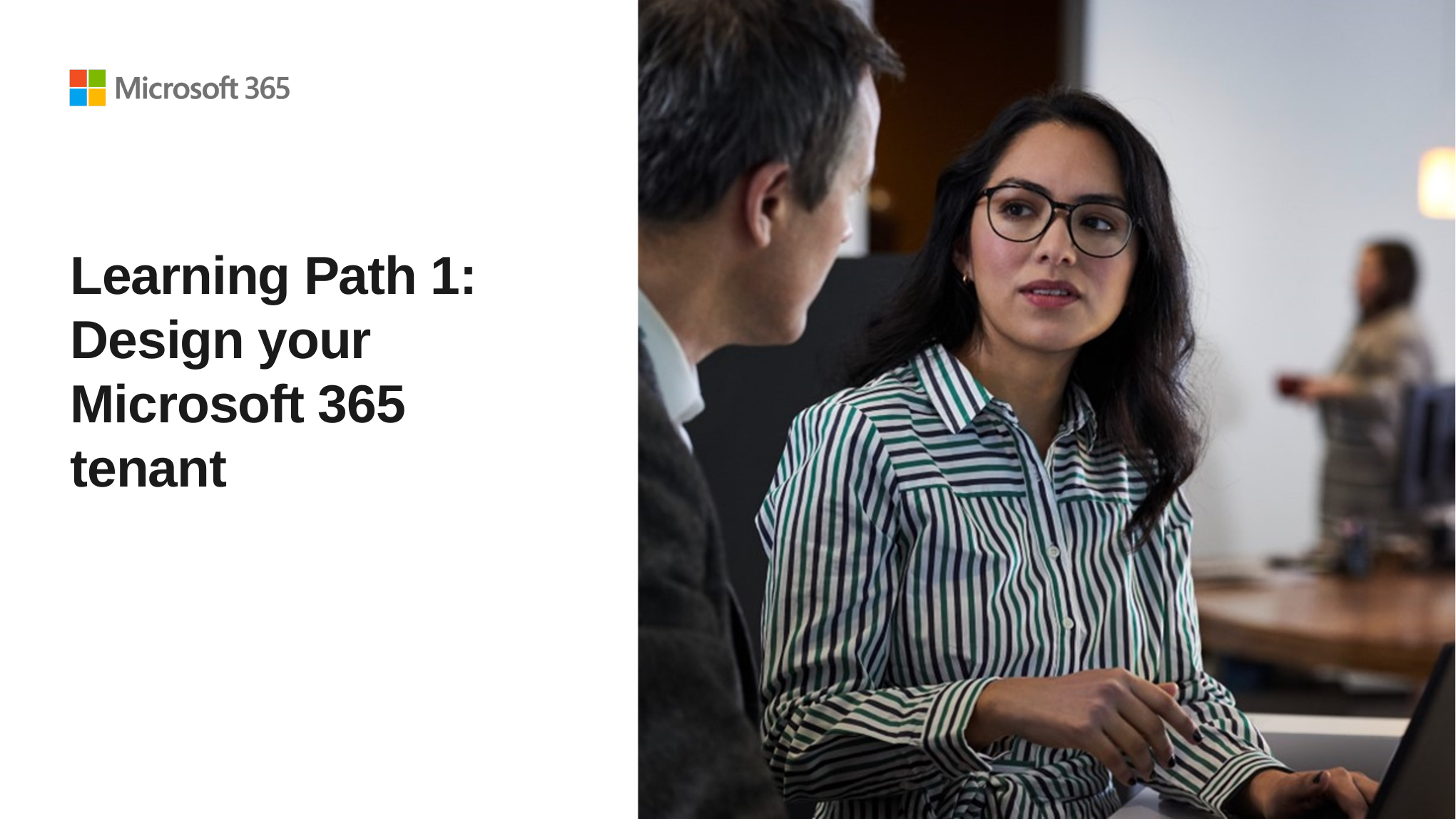

# Learning Path 1: Design your Microsoft 365 tenant